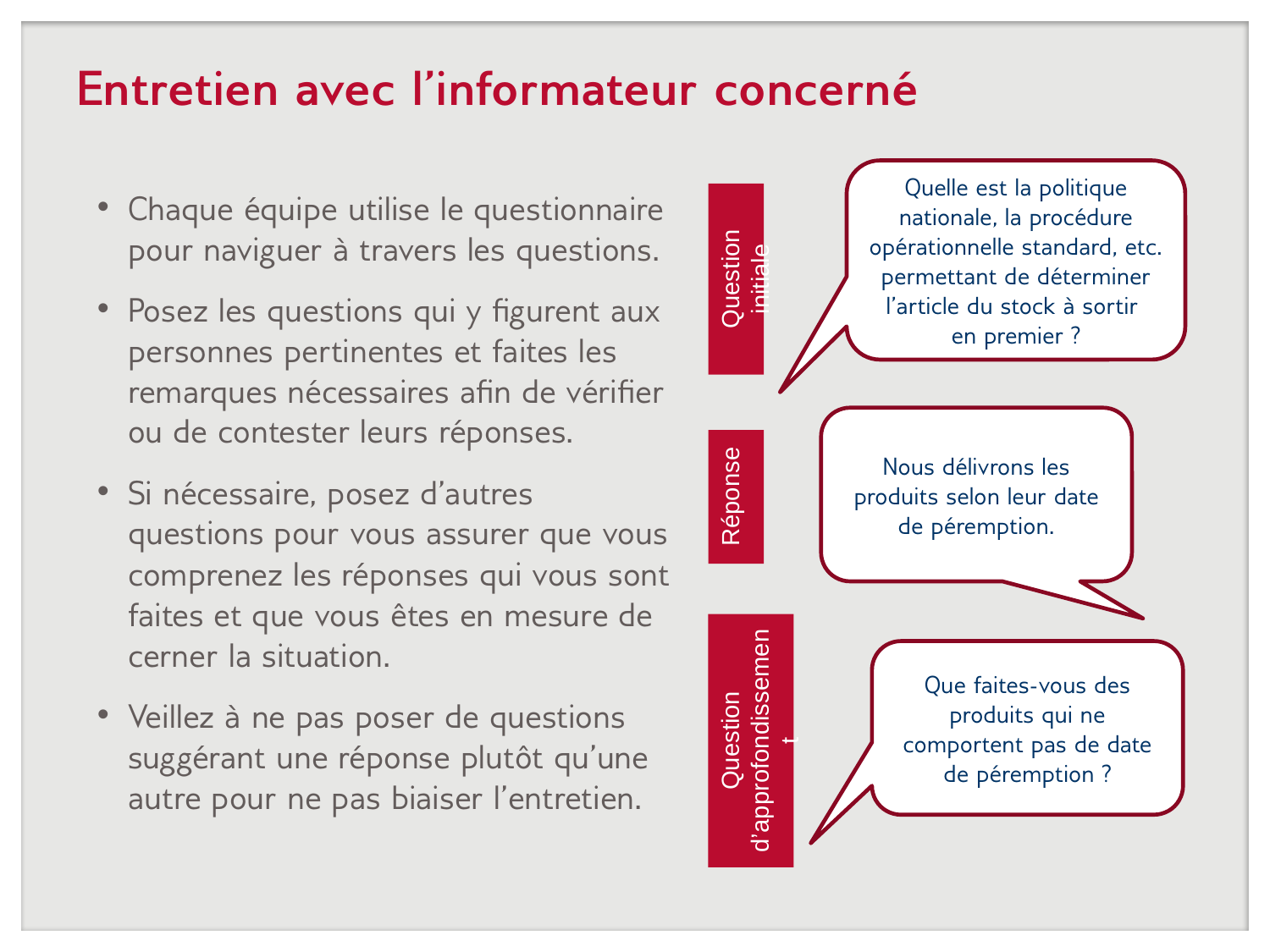

# Entretien avec l’informateur concerné
Quelle est la politique nationale, la procédure opérationnelle standard, etc. permettant de déterminer l’article du stock à sortir
en premier ?
Chaque équipe utilise le questionnaire pour naviguer à travers les questions.
Posez les questions qui y figurent aux personnes pertinentes et faites les remarques nécessaires afin de vérifier ou de contester leurs réponses.
Si nécessaire, posez d’autres questions pour vous assurer que vous comprenez les réponses qui vous sont faites et que vous êtes en mesure de cerner la situation.
Veillez à ne pas poser de questions suggérant une réponse plutôt qu’une autre pour ne pas biaiser l’entretien.

Question initiale
Nous délivrons les produits selon leur date de péremption.
Réponse
Question d’approfondissement
Que faites-vous des produits qui ne comportent pas de date de péremption ?